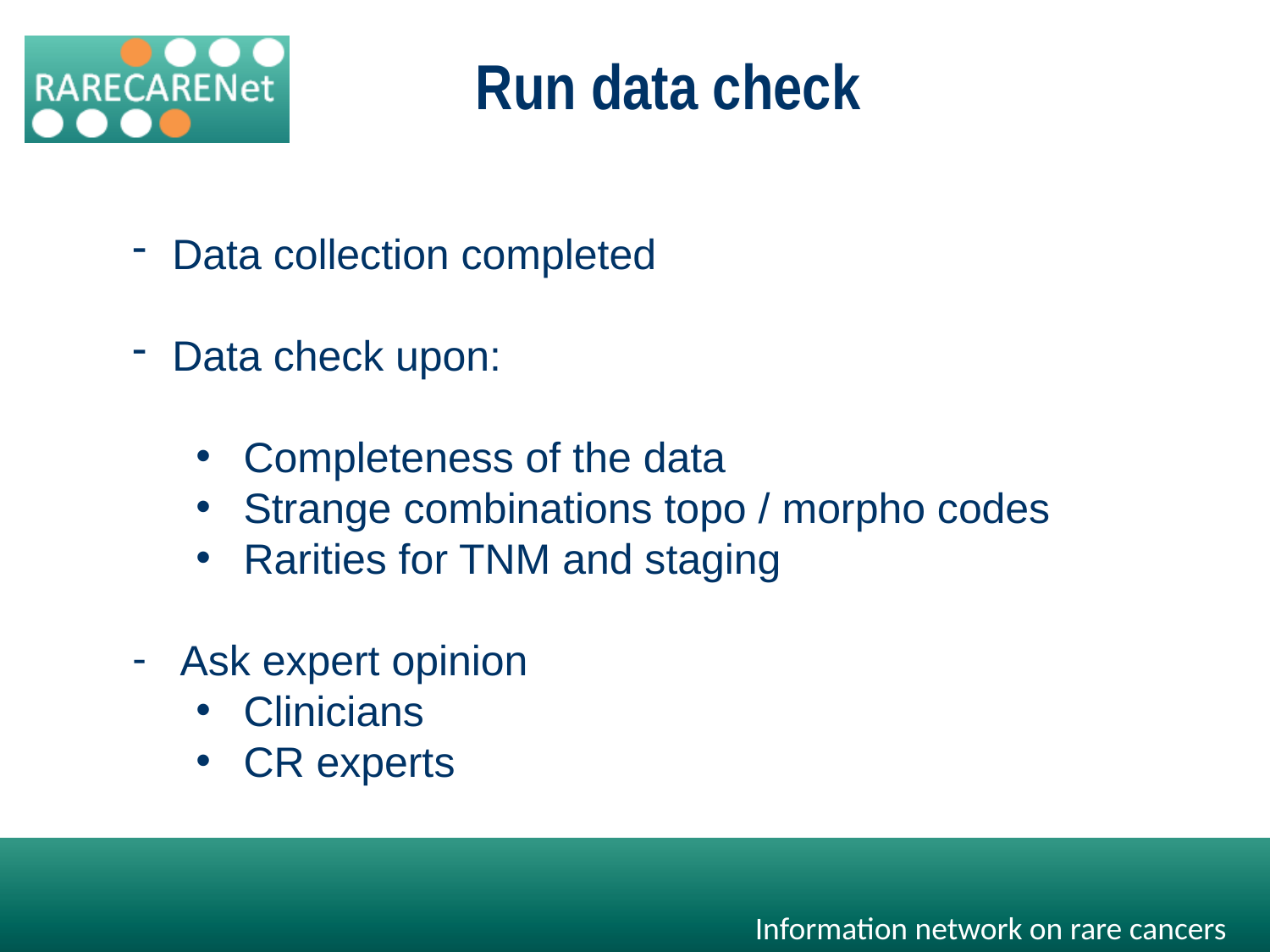

Run data check
Data collection completed

Data check upon:

Completeness of the data
Strange combinations topo / morpho codes
Rarities for TNM and staging

Ask expert opinion
Clinicians
CR experts